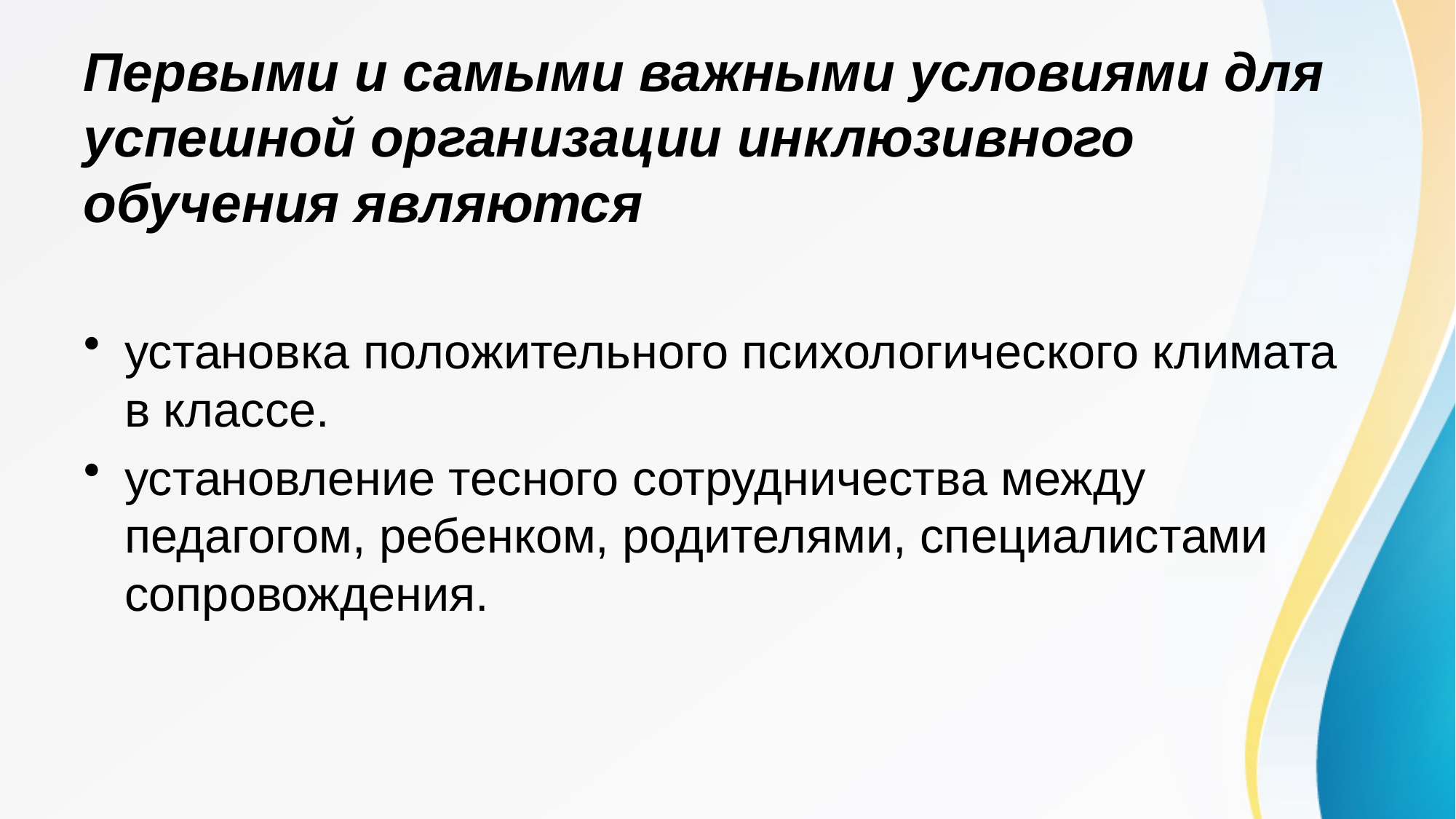

# Первыми и самыми важными условиями для успешной организации инклюзивного обучения являются
установка положительного психологического климата в классе.
установление тесного сотрудничества между педагогом, ребенком, родителями, специалистами сопровождения.